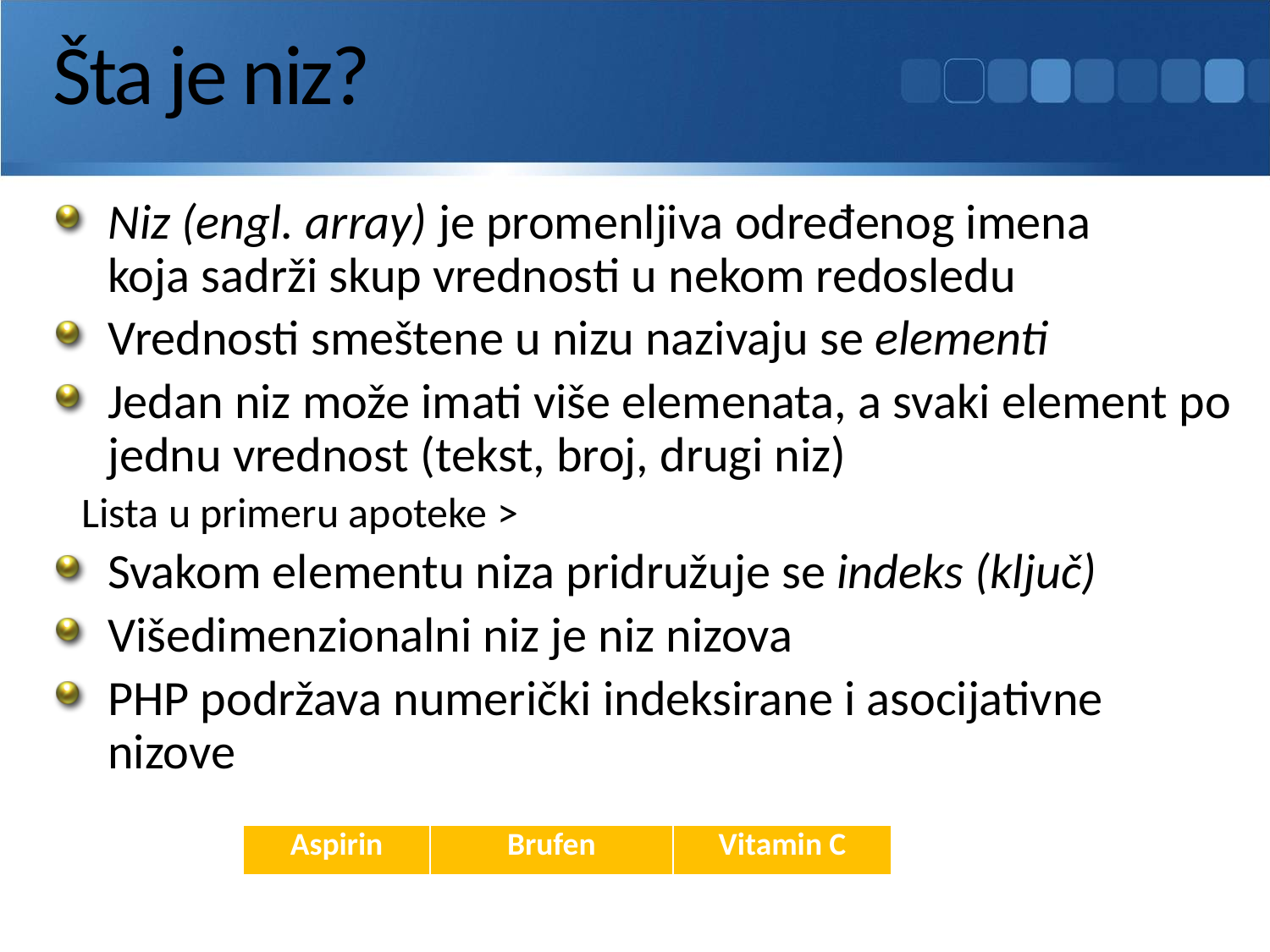

# Šta je niz?
Niz (engl. array) je promenljiva određenog imena
koja sadrži skup vrednosti u nekom redosledu
Vrednosti smeštene u nizu nazivaju se elementi
Jedan niz može imati više elemenata, a svaki element po jednu vrednost (tekst, broj, drugi niz)
   Lista u primeru apoteke >
Svakom elementu niza pridružuje se indeks (ključ)
Višedimenzionalni niz je niz nizova
PHP podržava numerički indeksirane i asocijativne nizove
| Aspirin | Brufen | Vitamin C |
| --- | --- | --- |
Upotreba nizova
132